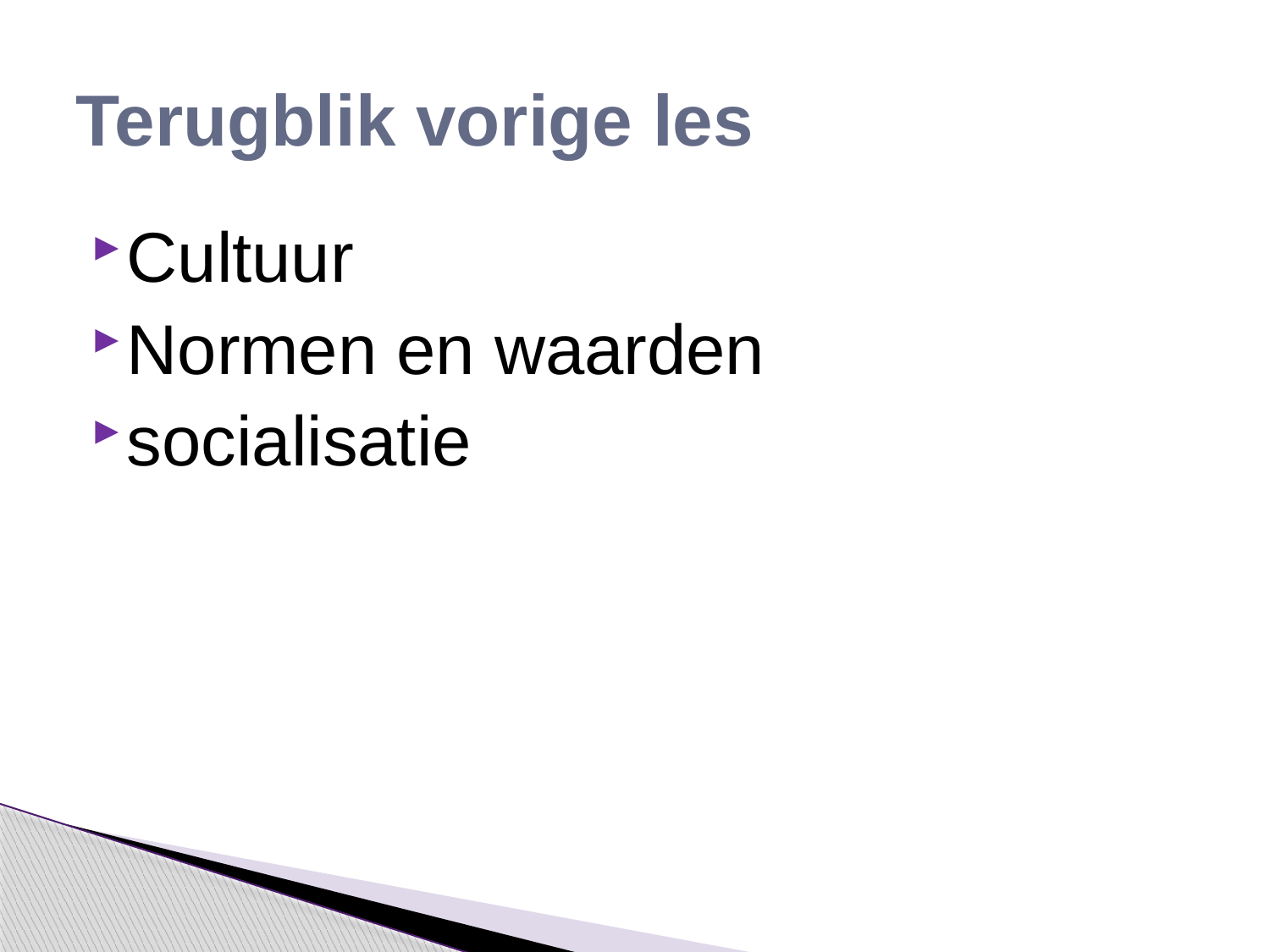

# Terugblik vorige les
Cultuur
Normen en waarden
socialisatie